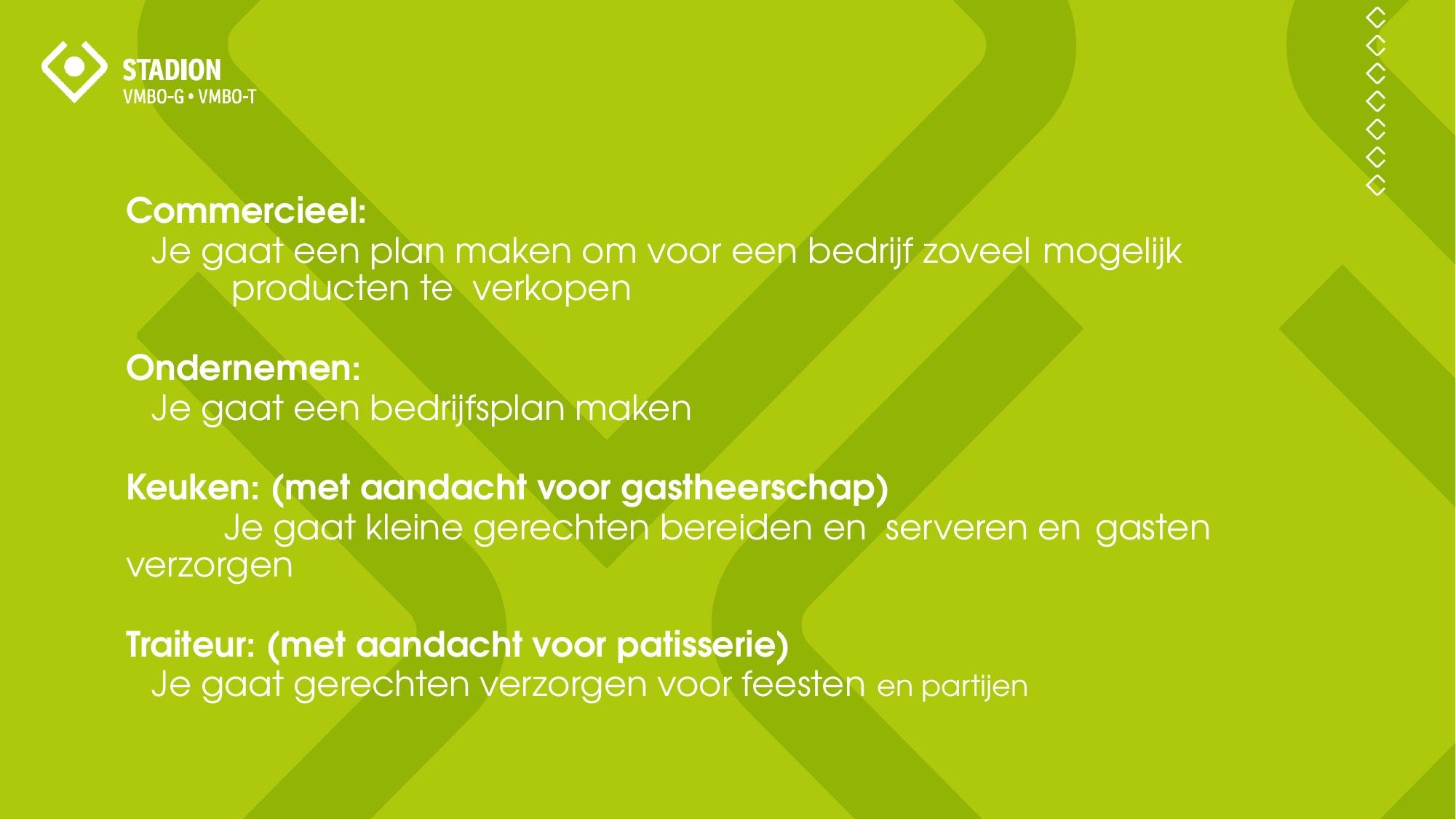

Commercieel:
	Je gaat een plan maken om voor een bedrijf zoveel 	mogelijk
           producten te  verkopen

Ondernemen:
	Je gaat een bedrijfsplan maken

Keuken: (met aandacht voor gastheerschap)
          Je gaat kleine gerechten bereiden en  serveren en 	gasten verzorgen

Traiteur: (met aandacht voor patisserie)
	Je gaat gerechten verzorgen voor feesten en partijen